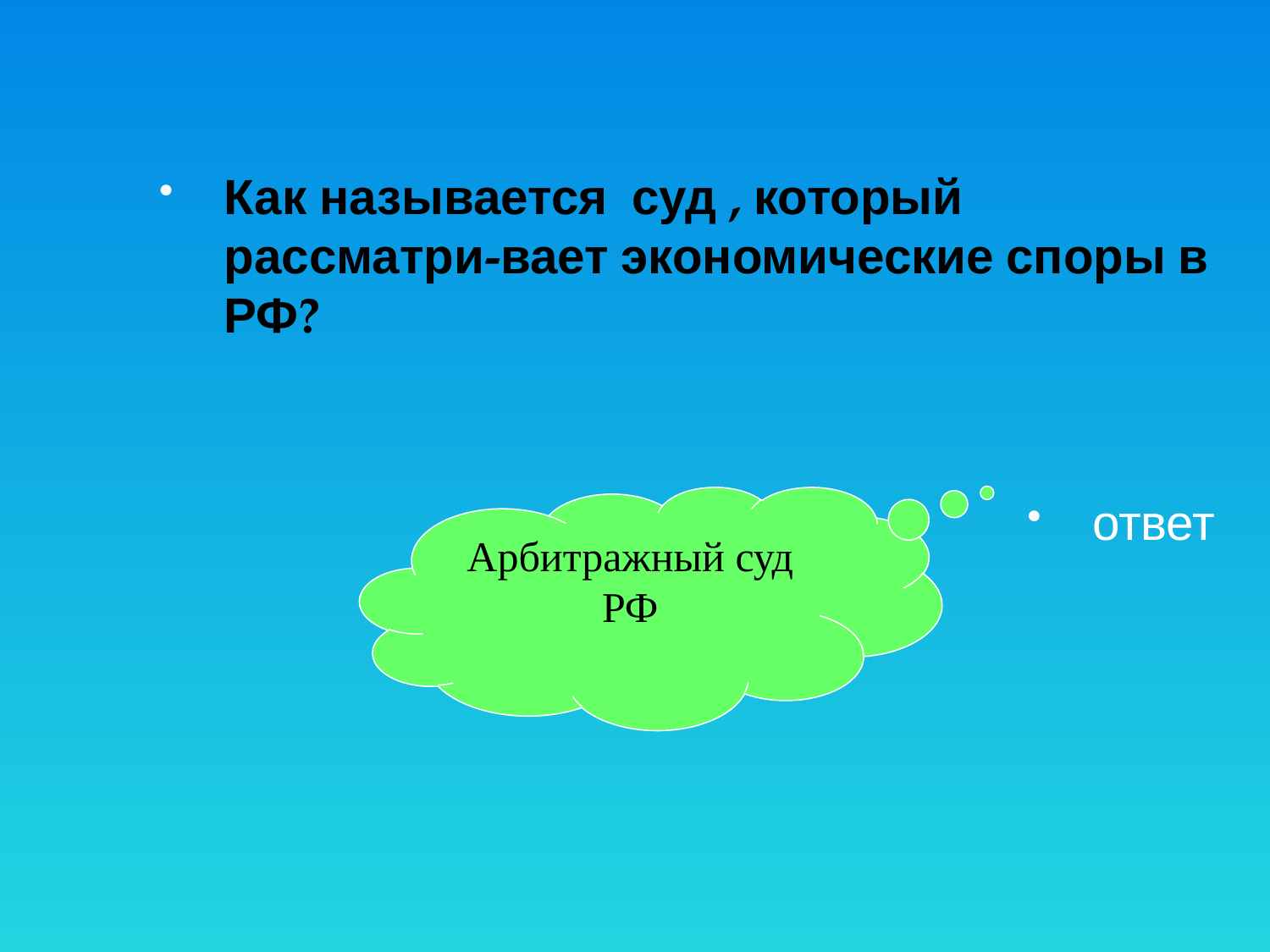

Как называется  суд , который рассматри-вает экономические споры в РФ?

ответ
Арбитражный суд РФ